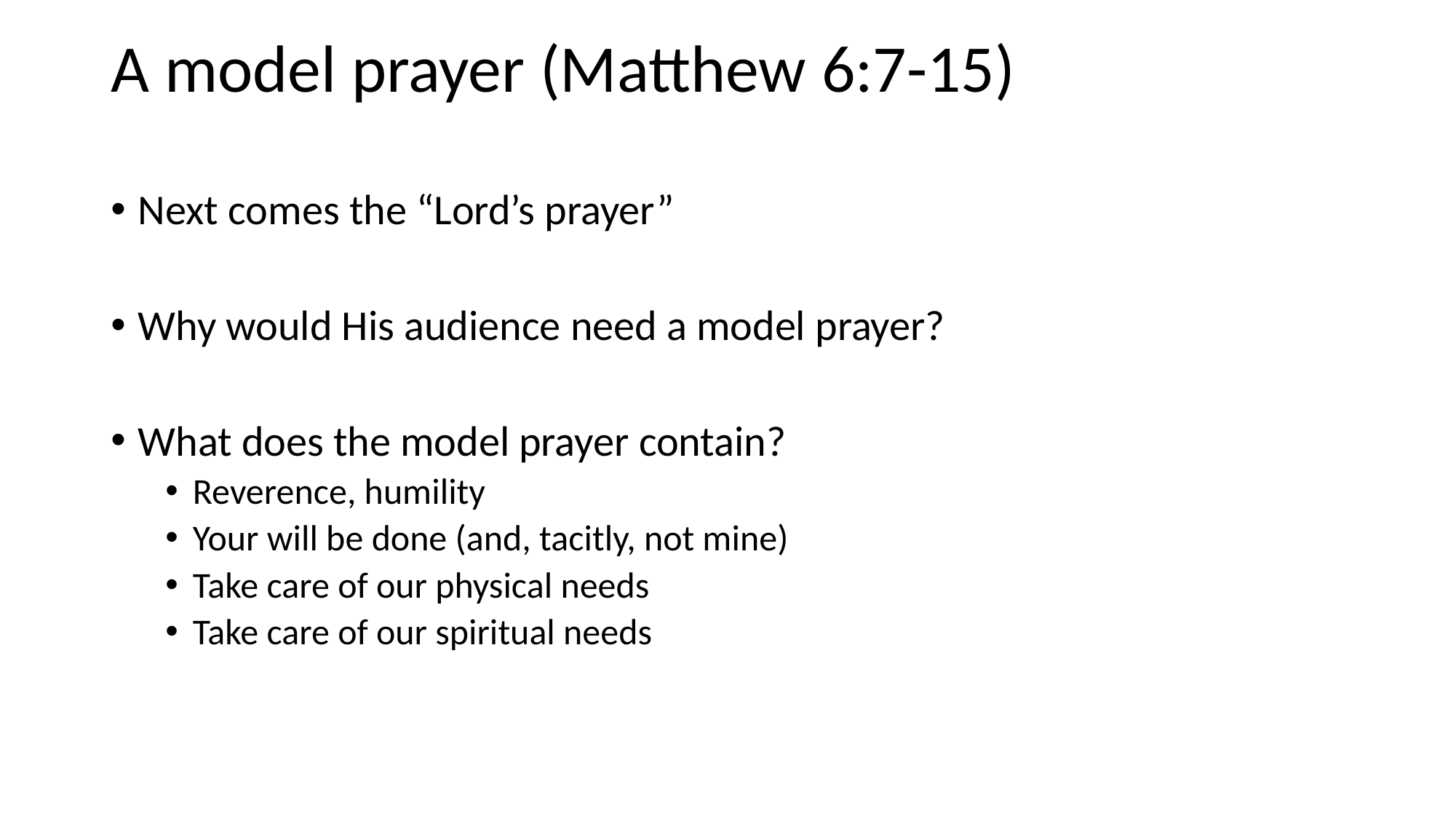

# A model prayer (Matthew 6:7-15)

Next comes the “Lord’s prayer”

Why would His audience need a model prayer?

What does the model prayer contain?
Reverence, humility
Your will be done (and, tacitly, not mine)
Take care of our physical needs
Take care of our spiritual needs